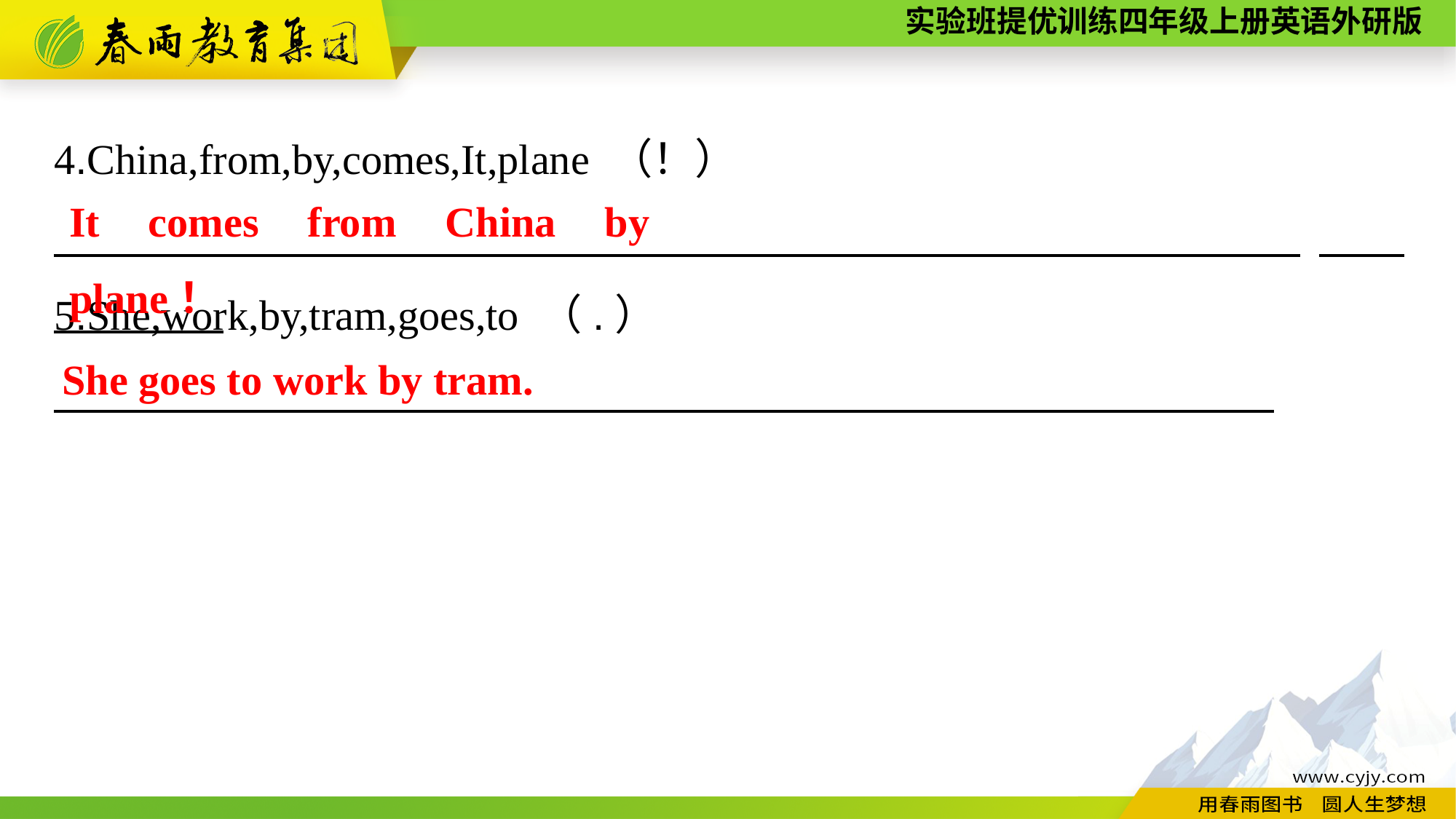

4.China,from,by,comes,It,plane （！）
　　                                                                                                      　　　　.
It comes from China by plane！
5.She,work,by,tram,goes,to （.）
　　                                                                                                      　　　　.
She goes to work by tram.